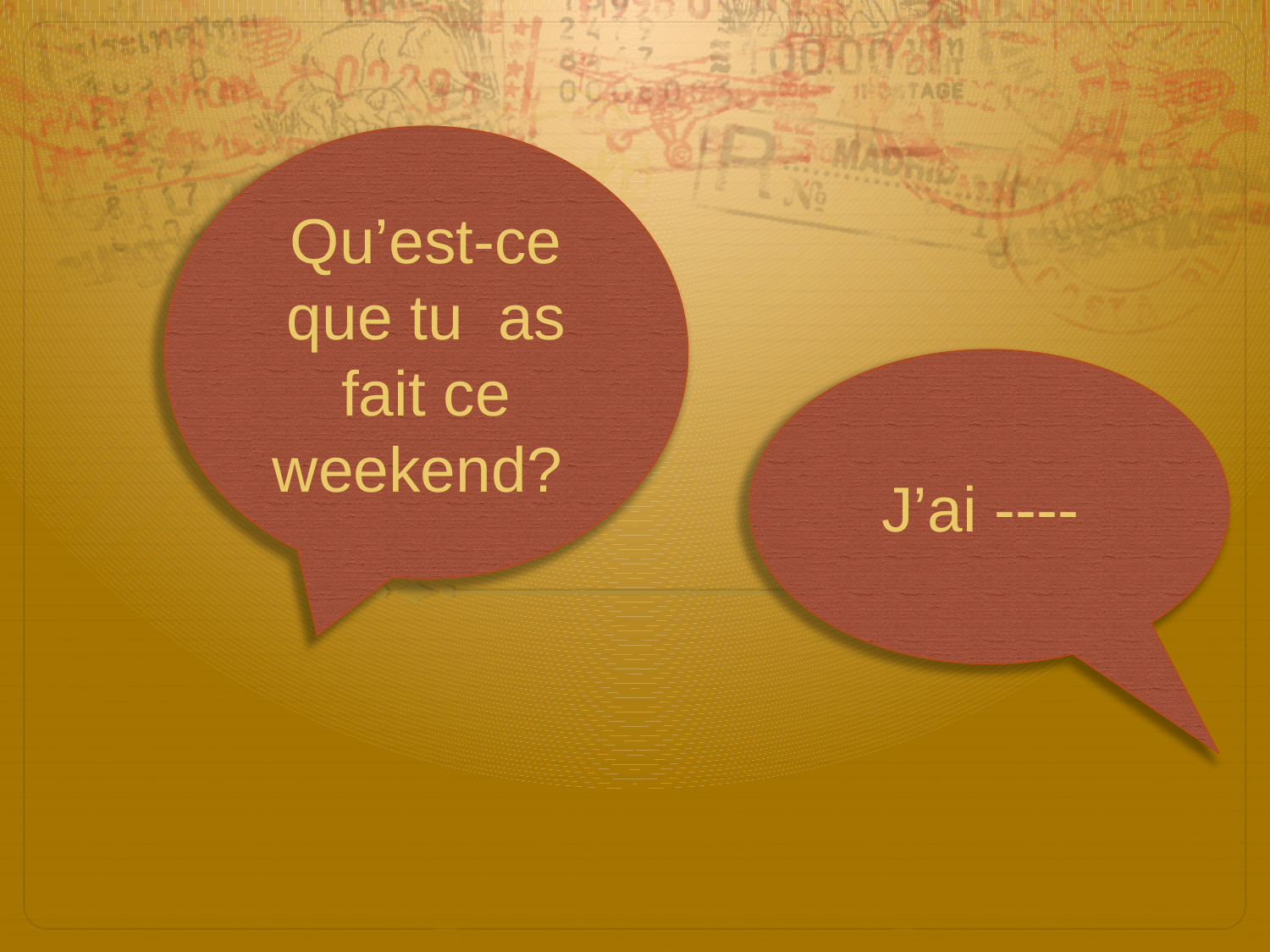

Qu’est-ce que tu  as fait ce weekend?
J’ai ----